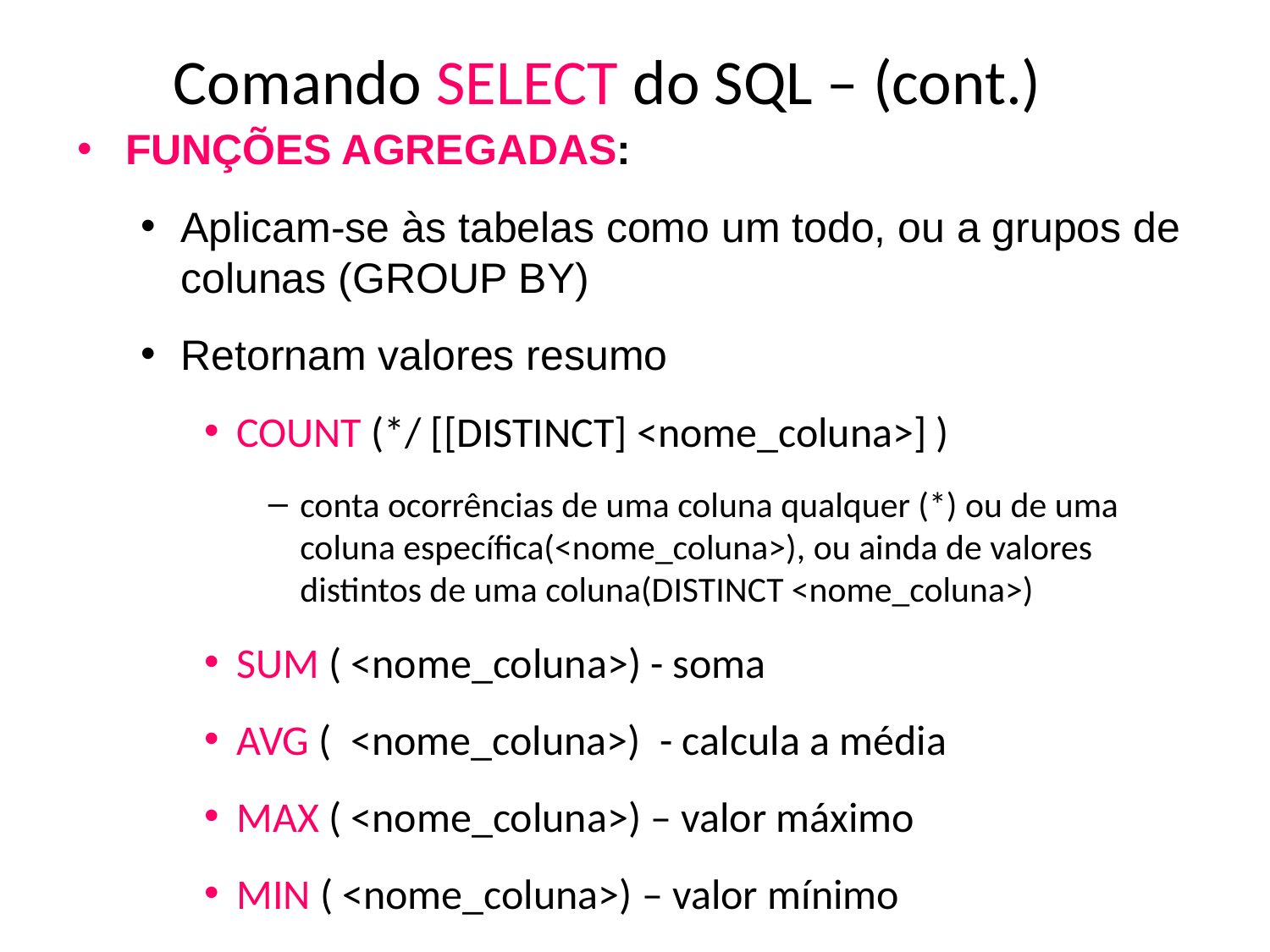

# Comando SELECT do SQL – (cont.)
FUNÇÕES AGREGADAS:
Aplicam-se às tabelas como um todo, ou a grupos de colunas (GROUP BY)
Retornam valores resumo
COUNT (*/ [[DISTINCT] <nome_coluna>] )
conta ocorrências de uma coluna qualquer (*) ou de uma coluna específica(<nome_coluna>), ou ainda de valores distintos de uma coluna(DISTINCT <nome_coluna>)
SUM ( <nome_coluna>) - soma
AVG (  <nome_coluna>)  - calcula a média
MAX ( <nome_coluna>) – valor máximo
MIN ( <nome_coluna>) – valor mínimo